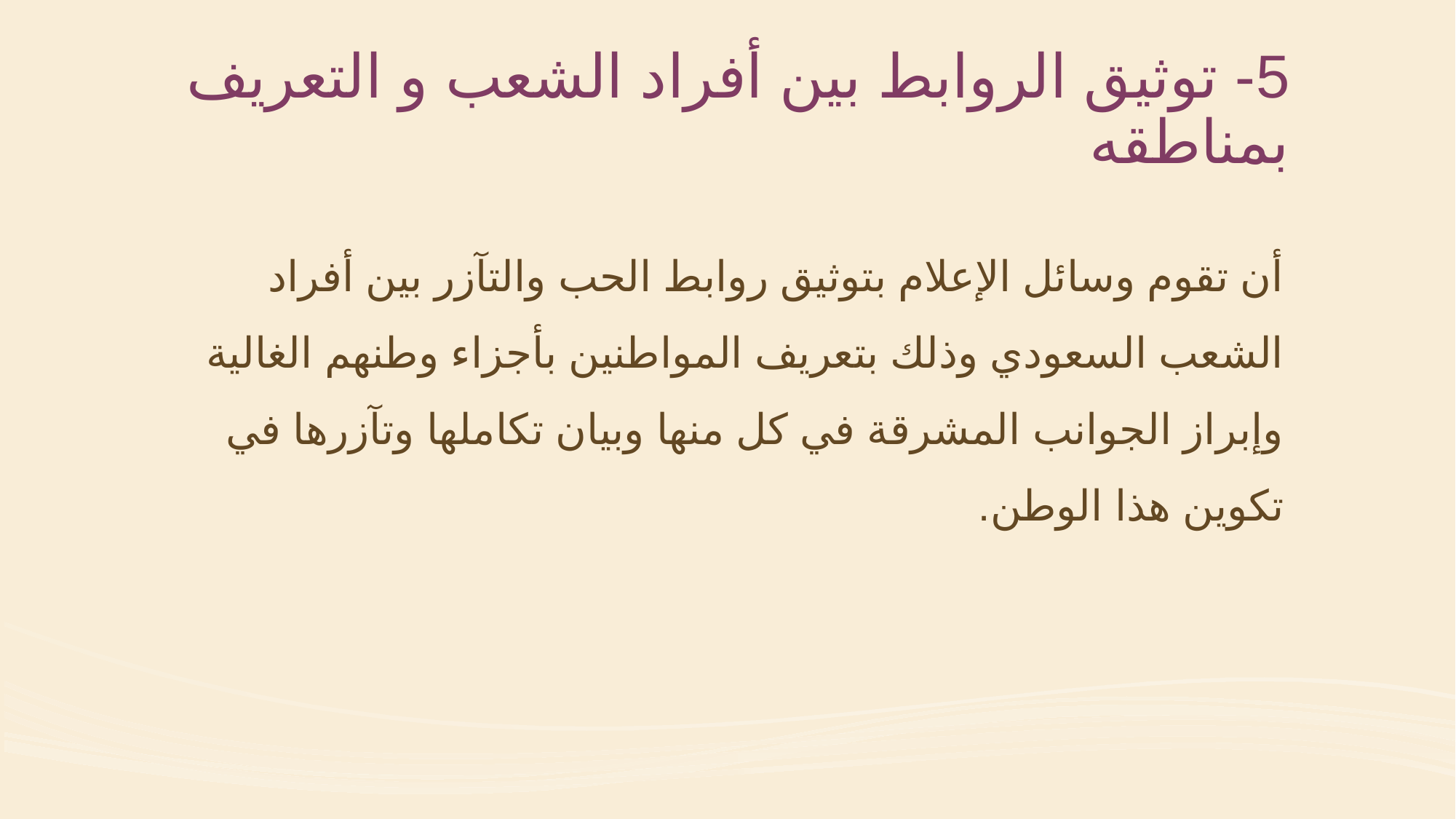

# 5- توثيق الروابط بين أفراد الشعب و التعريف بمناطقه
أن تقوم وسائل الإعلام بتوثيق روابط الحب والتآزر بين أفراد الشعب السعودي وذلك بتعريف المواطنين بأجزاء وطنهم الغالية وإبراز الجوانب المشرقة في كل منها وبيان تكاملها وتآزرها في تكوين هذا الوطن.